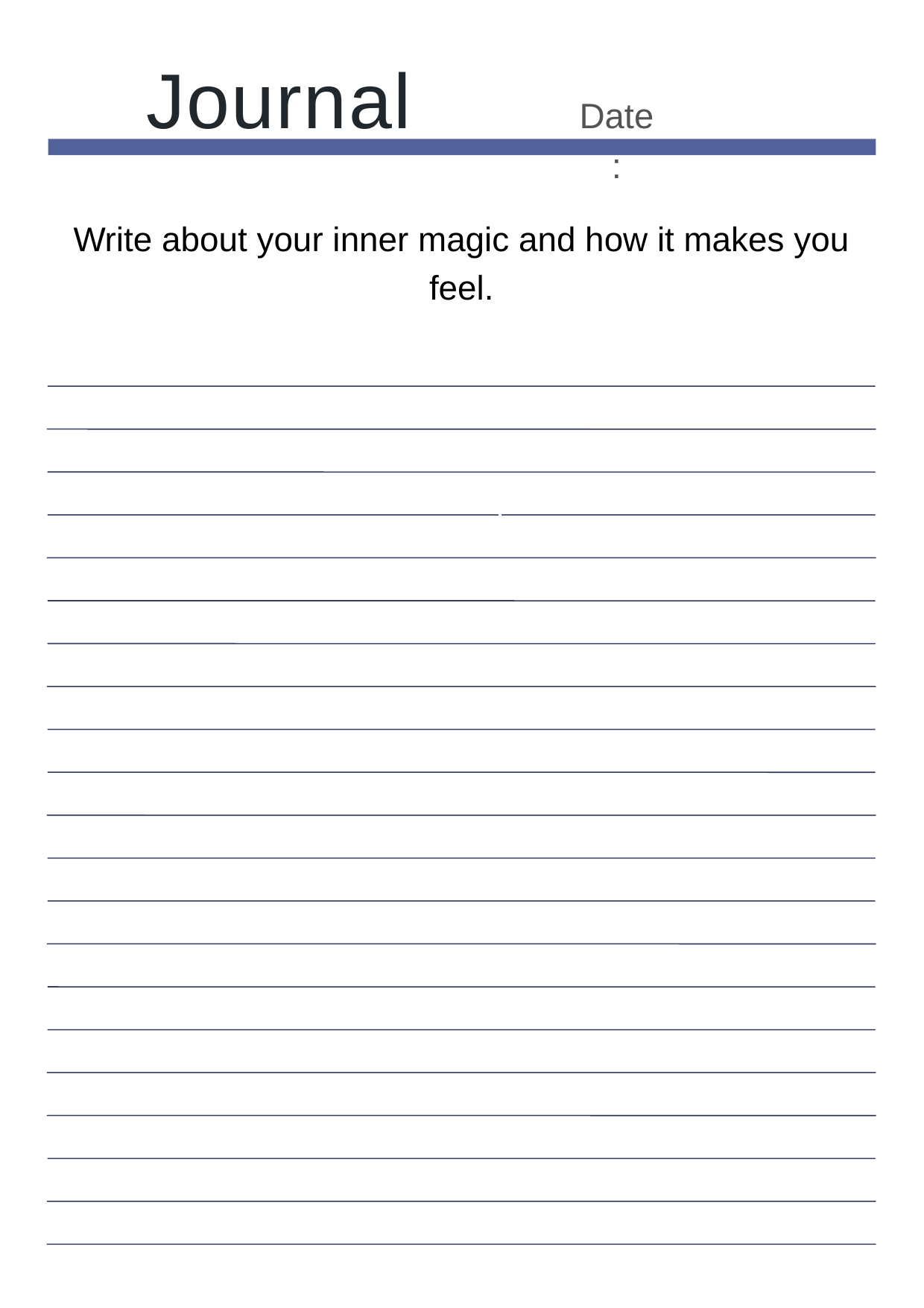

Journal
Date:

Write about your inner magic and how it makes you feel.

Journal Prompt Here